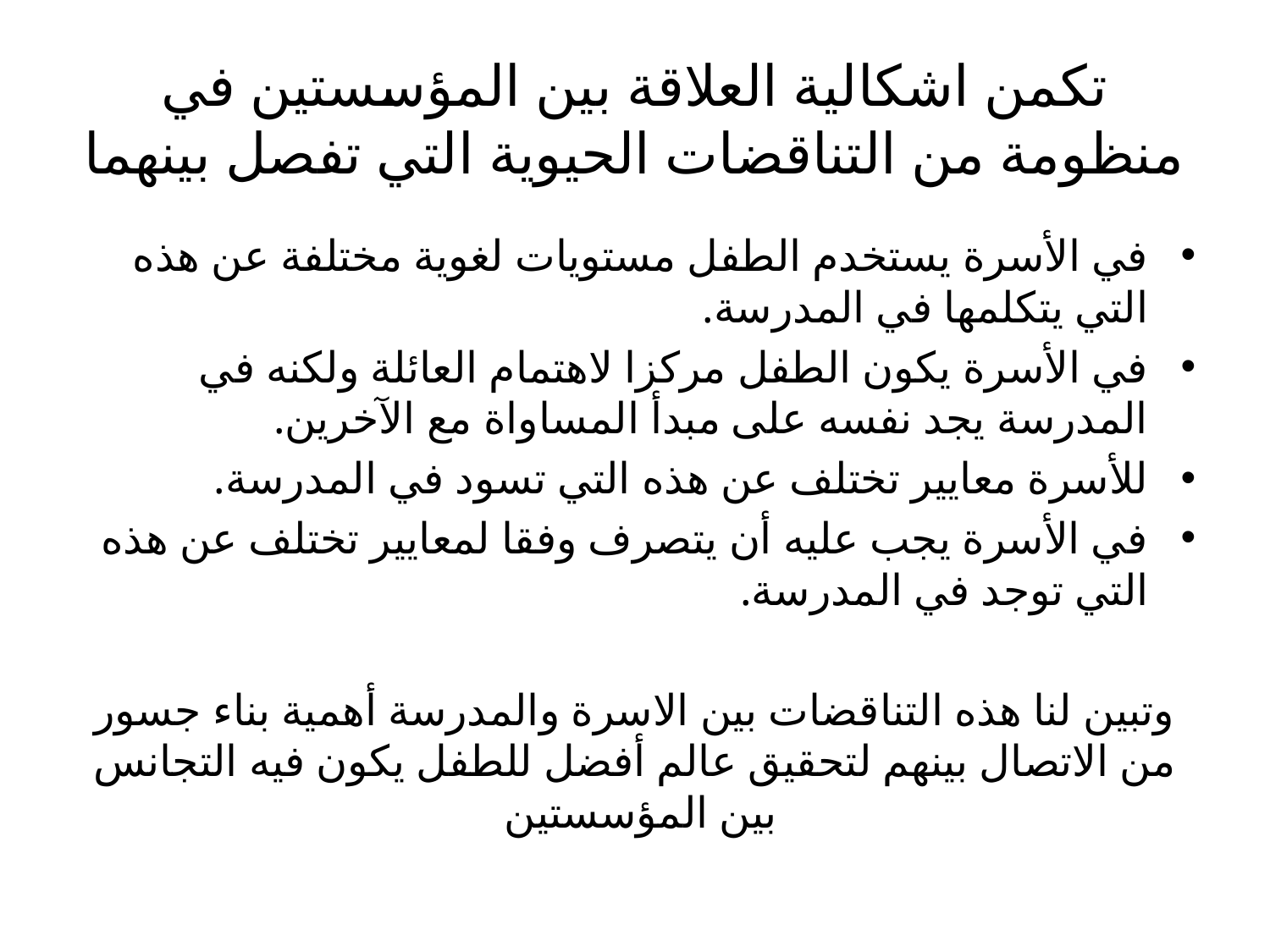

# تكمن اشكالية العلاقة بين المؤسستين في منظومة من التناقضات الحيوية التي تفصل بينهما
في الأسرة يستخدم الطفل مستويات لغوية مختلفة عن هذه التي يتكلمها في المدرسة.
في الأسرة يكون الطفل مركزا لاهتمام العائلة ولكنه في المدرسة يجد نفسه على مبدأ المساواة مع الآخرين.
للأسرة معايير تختلف عن هذه التي تسود في المدرسة.
في الأسرة يجب عليه أن يتصرف وفقا لمعايير تختلف عن هذه التي توجد في المدرسة.

وتبين لنا هذه التناقضات بين الاسرة والمدرسة أهمية بناء جسور من الاتصال بينهم لتحقيق عالم أفضل للطفل يكون فيه التجانس بين المؤسستين